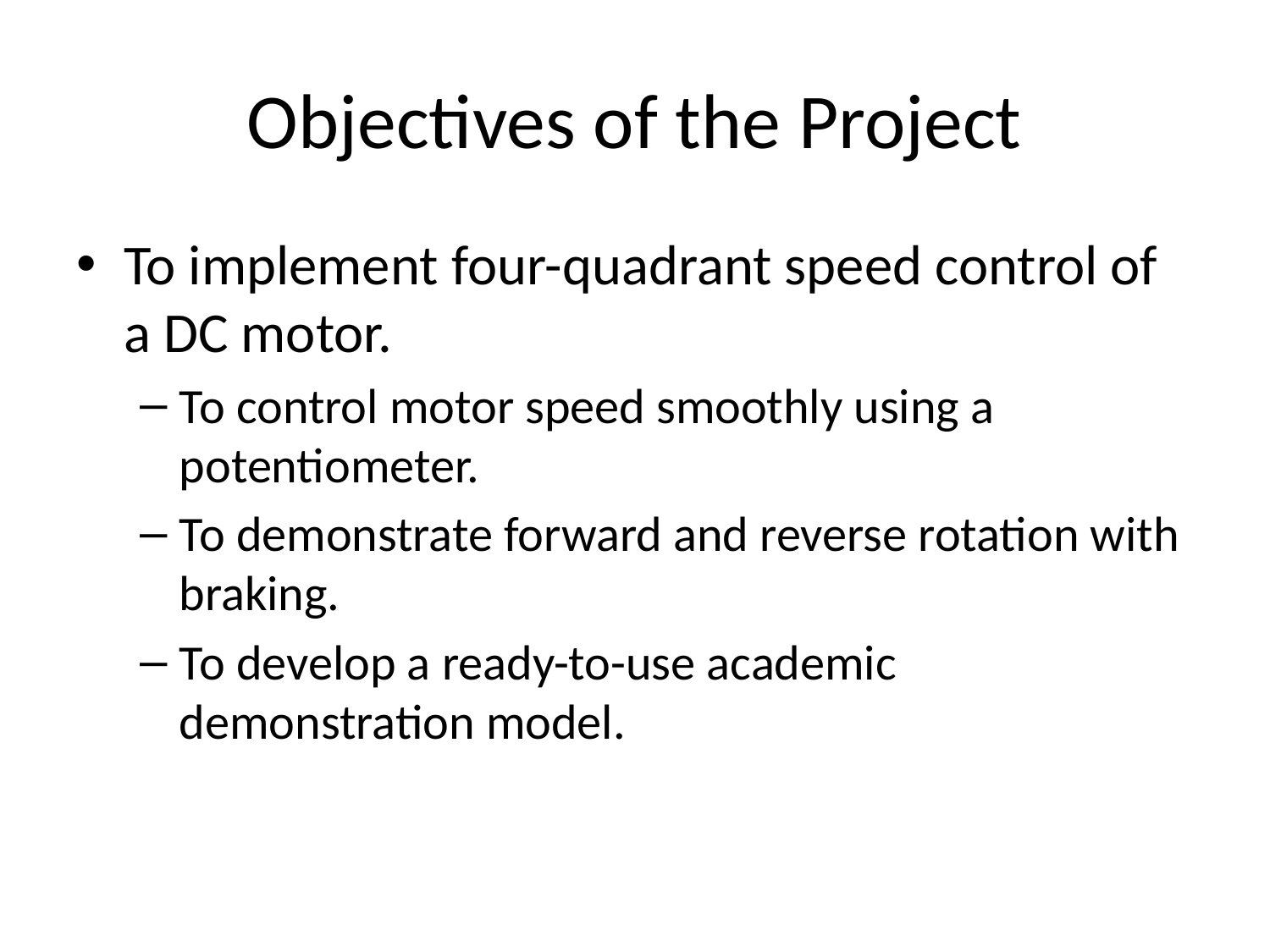

# Objectives of the Project
To implement four-quadrant speed control of a DC motor.
To control motor speed smoothly using a potentiometer.
To demonstrate forward and reverse rotation with braking.
To develop a ready-to-use academic demonstration model.